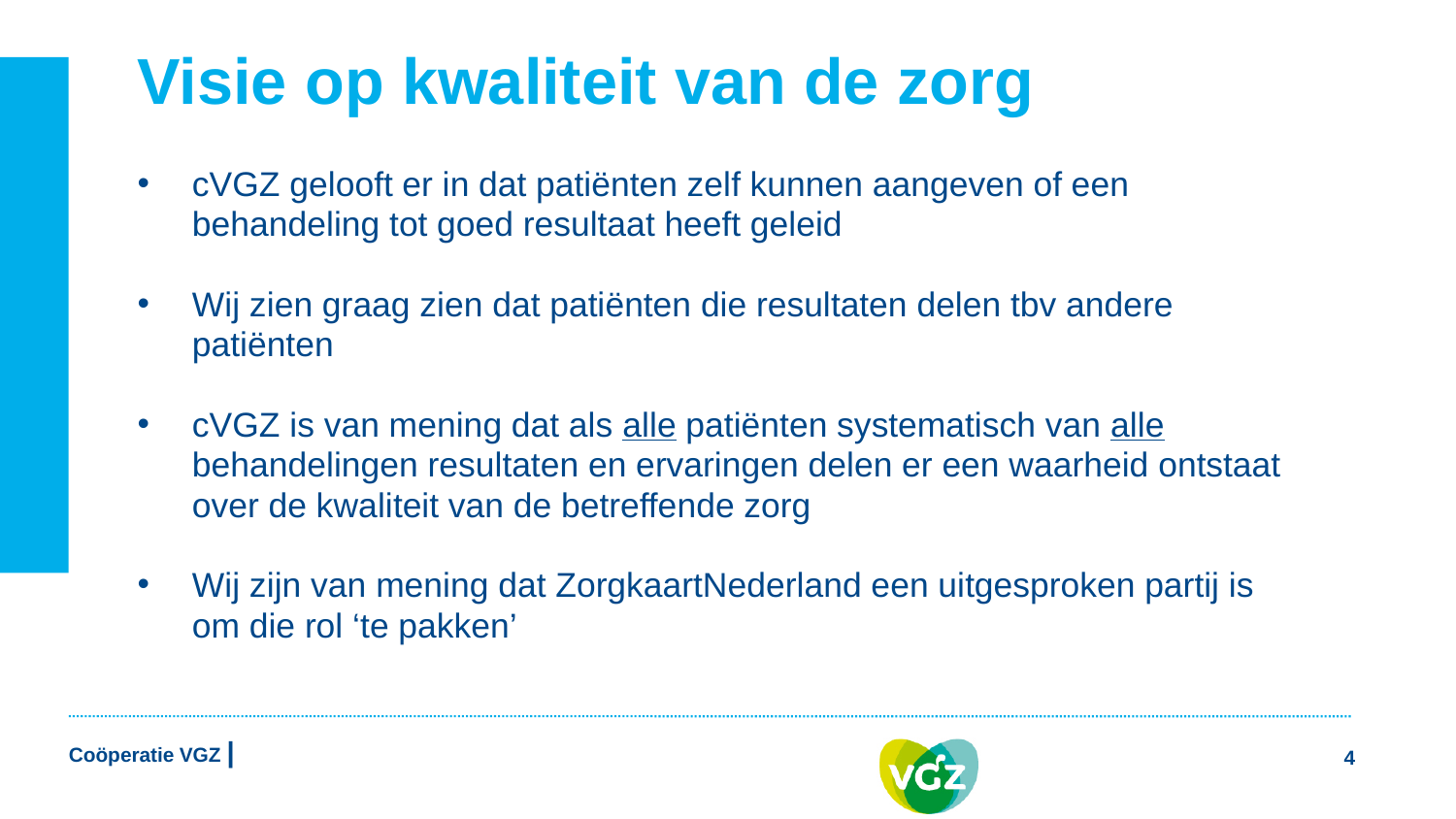

# Visie op kwaliteit van de zorg
cVGZ gelooft er in dat patiënten zelf kunnen aangeven of een behandeling tot goed resultaat heeft geleid

Wij zien graag zien dat patiënten die resultaten delen tbv andere patiënten

cVGZ is van mening dat als alle patiënten systematisch van alle behandelingen resultaten en ervaringen delen er een waarheid ontstaat over de kwaliteit van de betreffende zorg

Wij zijn van mening dat ZorgkaartNederland een uitgesproken partij is om die rol ‘te pakken’

4